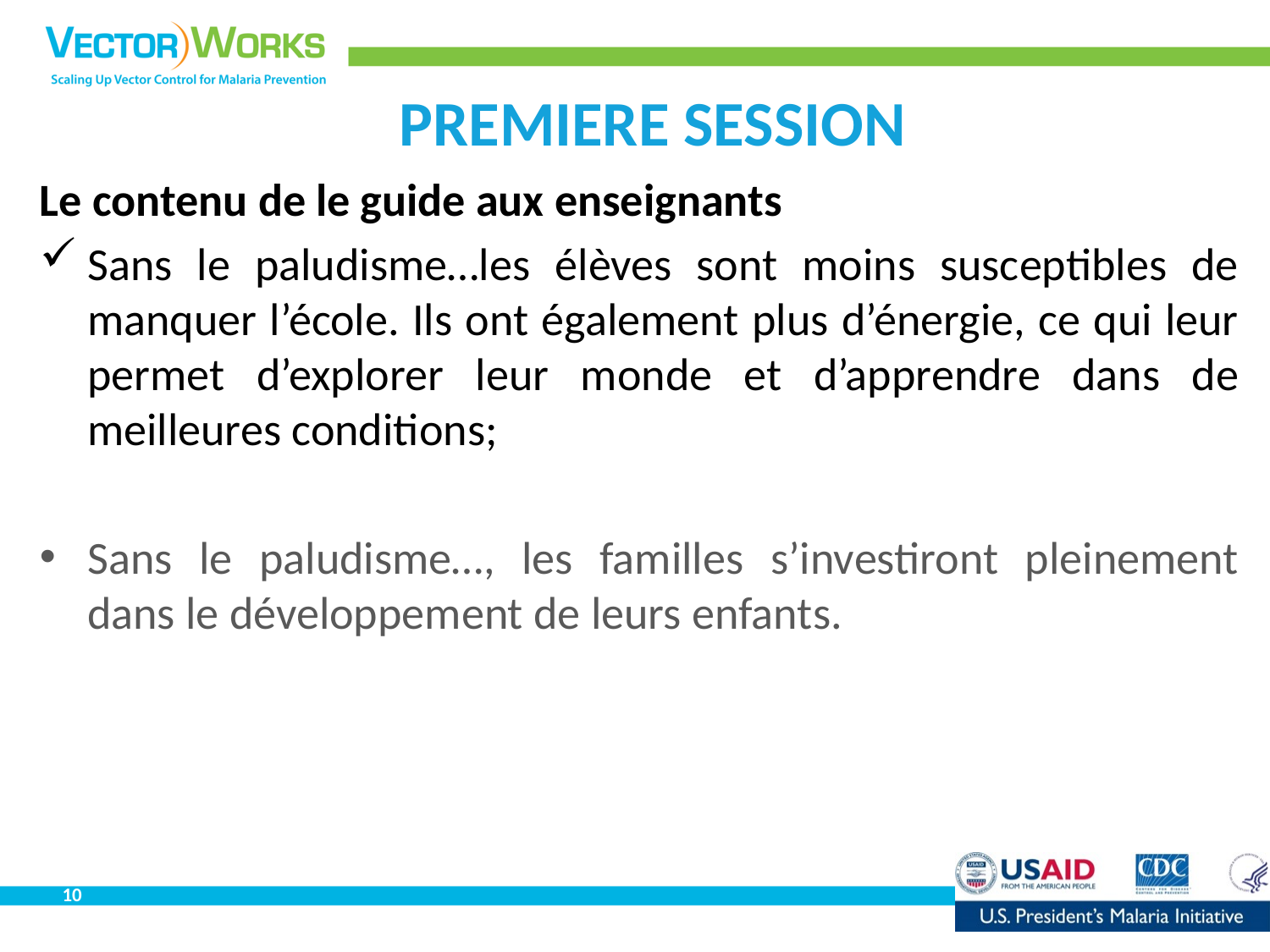

PREMIERE SESSION
Le contenu de le guide aux enseignants
Sans le paludisme…les élèves sont moins susceptibles de manquer l’école. Ils ont également plus d’énergie, ce qui leur permet d’explorer leur monde et d’apprendre dans de meilleures conditions;

Sans le paludisme…, les familles s’investiront pleinement dans le développement de leurs enfants.

10